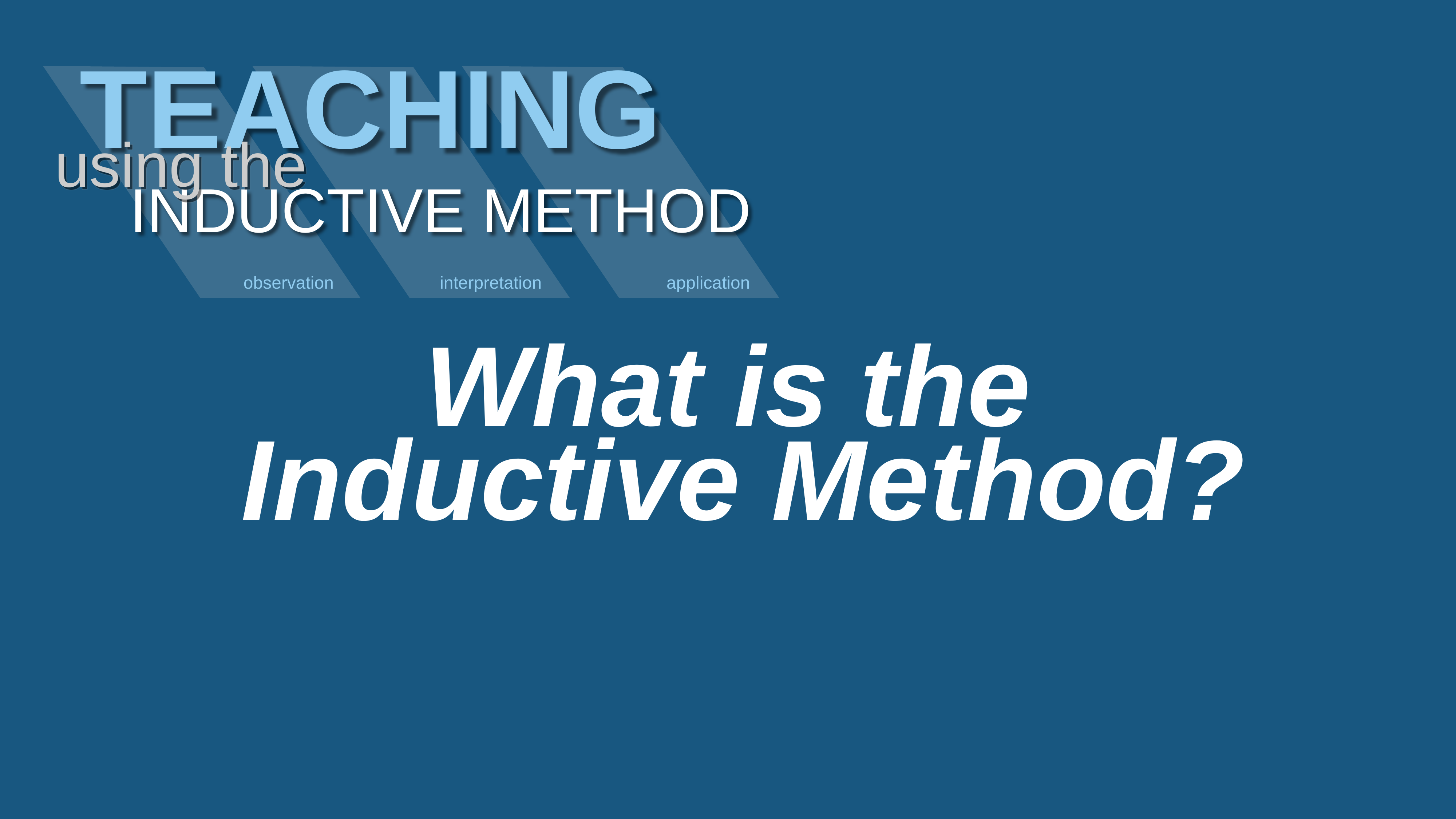

TEACHING

using the
INDUCTIVE METHOD
observation
interpretation
application
What is the
Inductive Method?